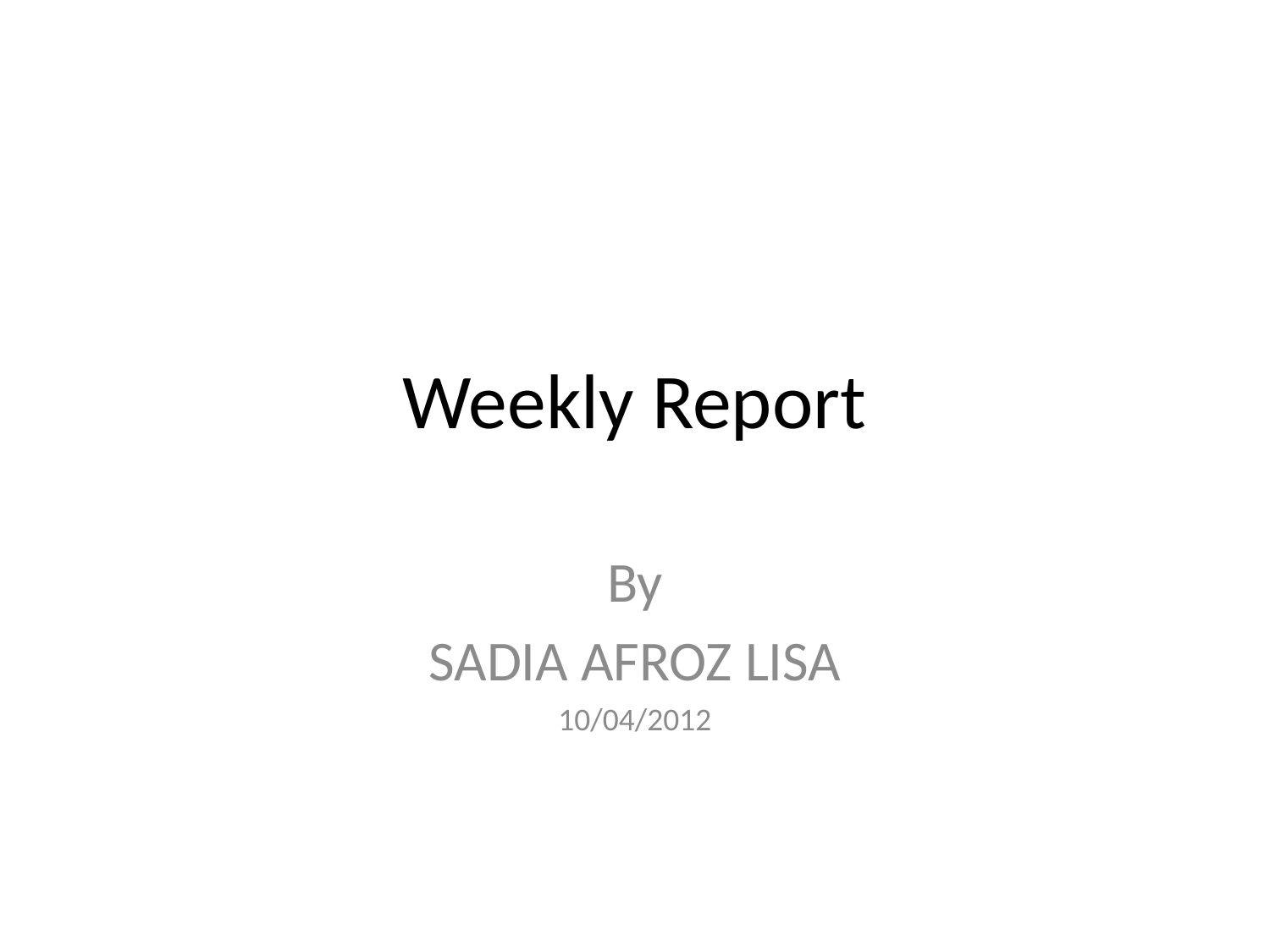

# Weekly Report
By
SADIA AFROZ LISA
10/04/2012